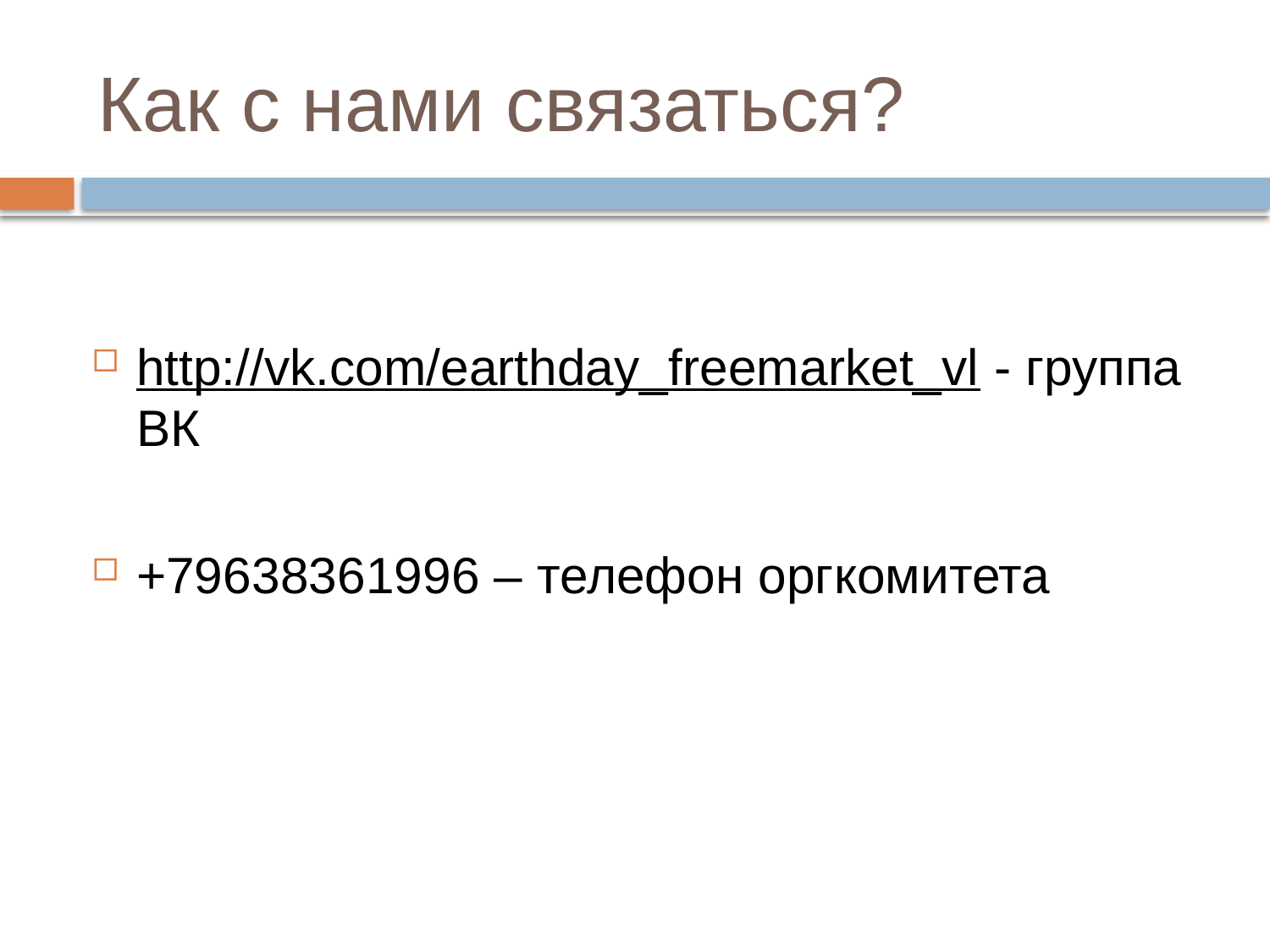

# Как с нами связаться?
http://vk.com/earthday_freemarket_vl - группа ВК

+79638361996 – телефон оргкомитета